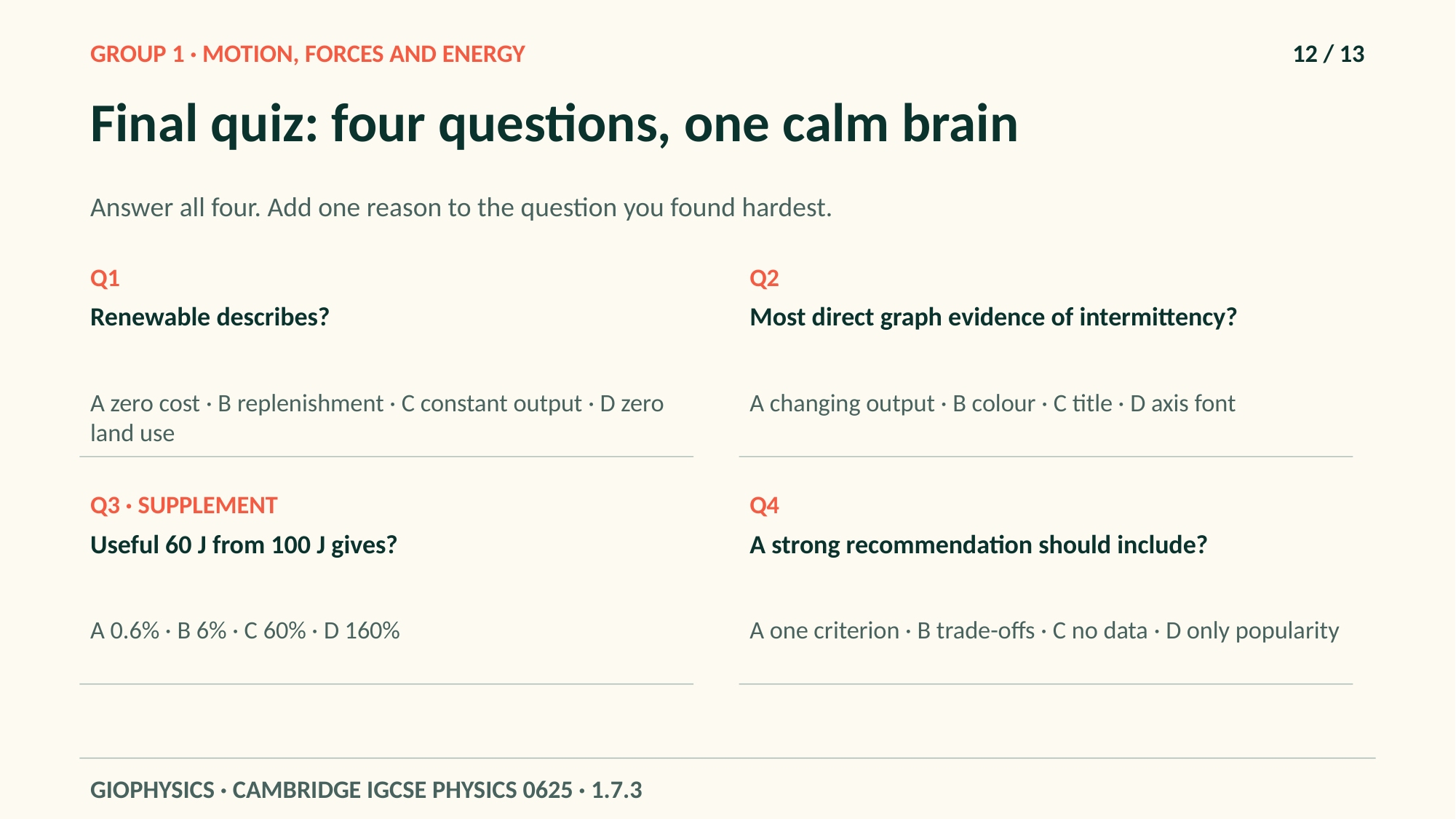

GROUP 1 · MOTION, FORCES AND ENERGY
12 / 13
Final quiz: four questions, one calm brain
Answer all four. Add one reason to the question you found hardest.
Q1
Q2
Renewable describes?
Most direct graph evidence of intermittency?
A zero cost · B replenishment · C constant output · D zero land use
A changing output · B colour · C title · D axis font

Q3 · SUPPLEMENT
Q4
Useful 60 J from 100 J gives?
A strong recommendation should include?
A 0.6% · B 6% · C 60% · D 160%
A one criterion · B trade-offs · C no data · D only popularity

GIOPHYSICS · CAMBRIDGE IGCSE PHYSICS 0625 · 1.7.3